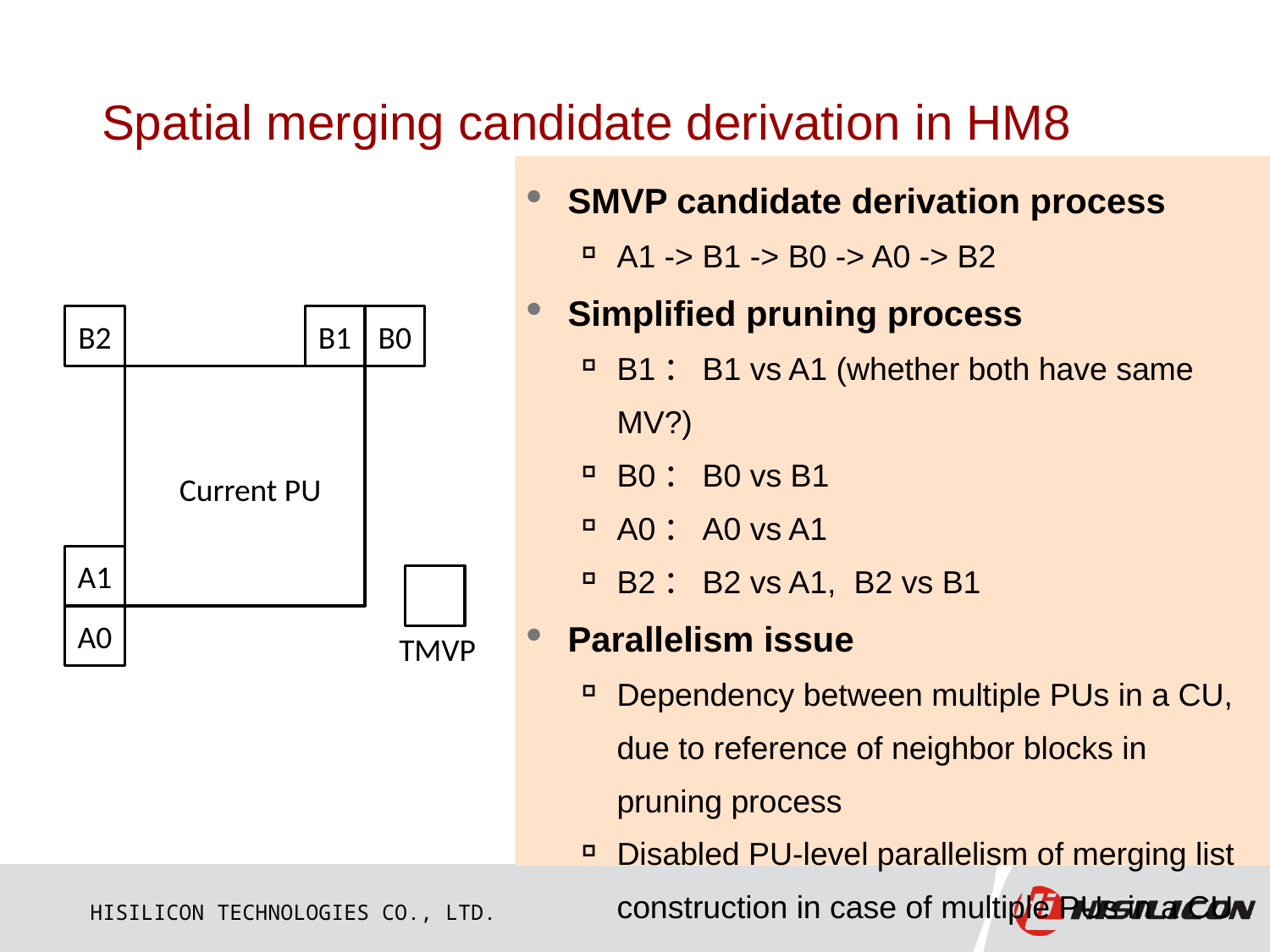

# Spatial merging candidate derivation in HM8
SMVP candidate derivation process
A1 -> B1 -> B0 -> A0 -> B2
Simplified pruning process
B1：B1 vs A1 (whether both have same MV?)
B0：B0 vs B1
A0：A0 vs A1
B2：B2 vs A1,  B2 vs B1
Parallelism issue
Dependency between multiple PUs in a CU, due to reference of neighbor blocks in pruning process
Disabled PU-level parallelism of merging list construction in case of multiple PUs in a CU
B2
B1
B0

Current PU
A1

A0
TMVP